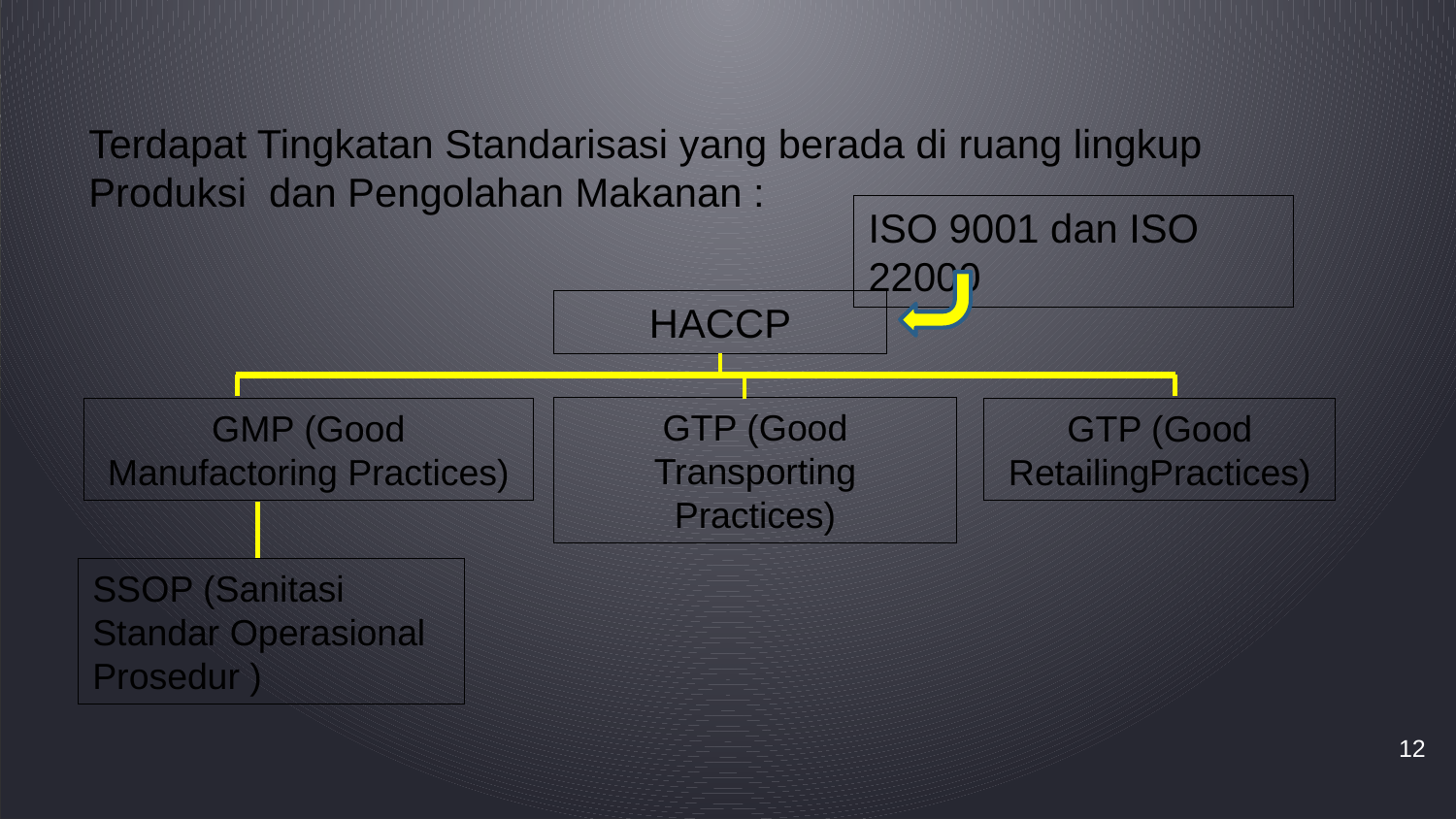

Terdapat Tingkatan Standarisasi yang berada di ruang lingkup Produksi  dan Pengolahan Makanan :
ISO 9001 dan ISO 22000

HACCP
GTP (Good Transporting Practices)
GTP (Good RetailingPractices)
GMP (Good Manufactoring Practices)
SSOP (Sanitasi Standar Operasional Prosedur )
12